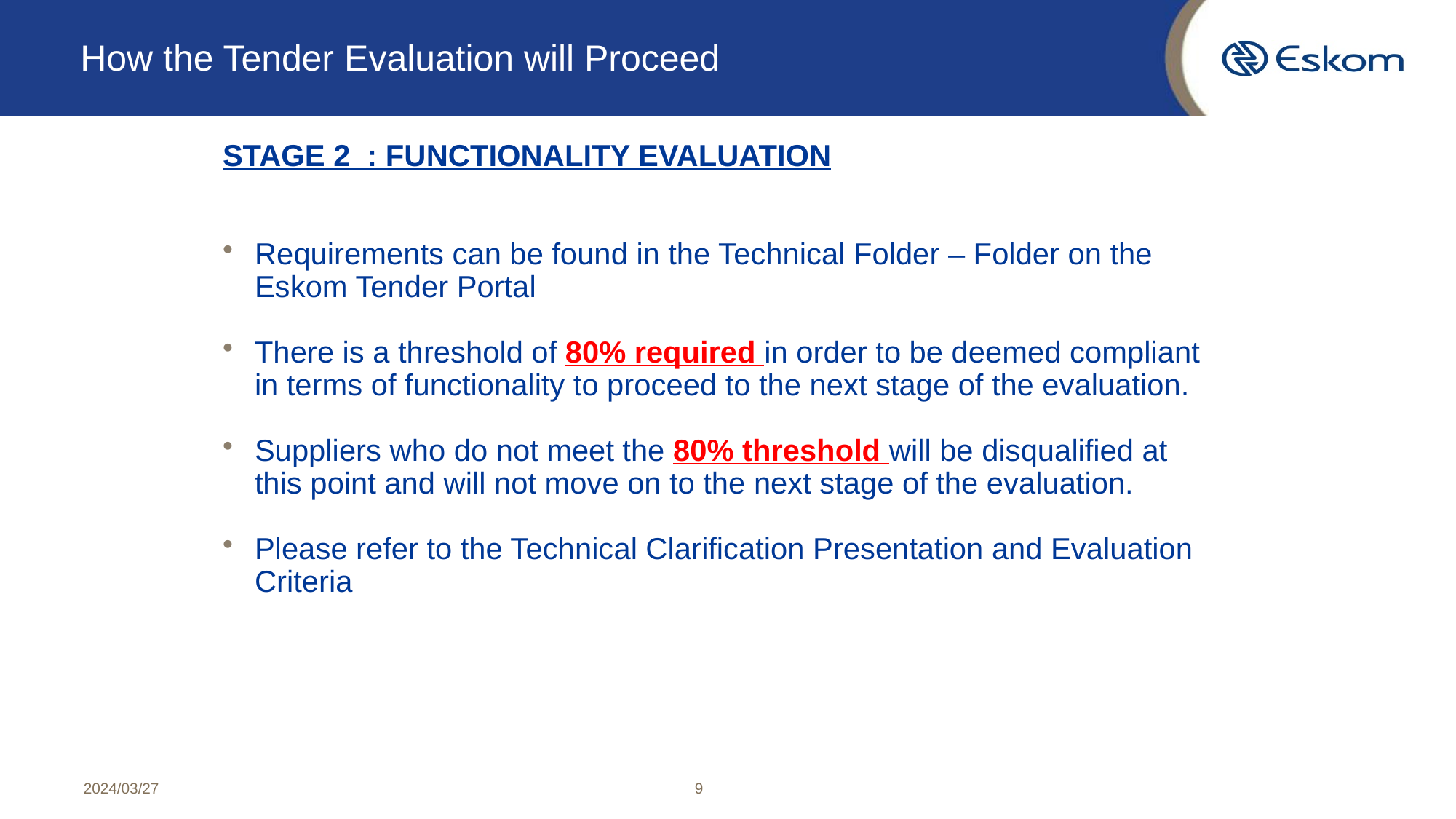

# How the Tender Evaluation will Proceed
STAGE 2  : FUNCTIONALITY EVALUATION

Requirements can be found in the Technical Folder – Folder on the Eskom Tender Portal

There is a threshold of 80% required in order to be deemed compliant in terms of functionality to proceed to the next stage of the evaluation.

Suppliers who do not meet the 80% threshold will be disqualified at this point and will not move on to the next stage of the evaluation.

Please refer to the Technical Clarification Presentation and Evaluation Criteria

2024/03/27
9